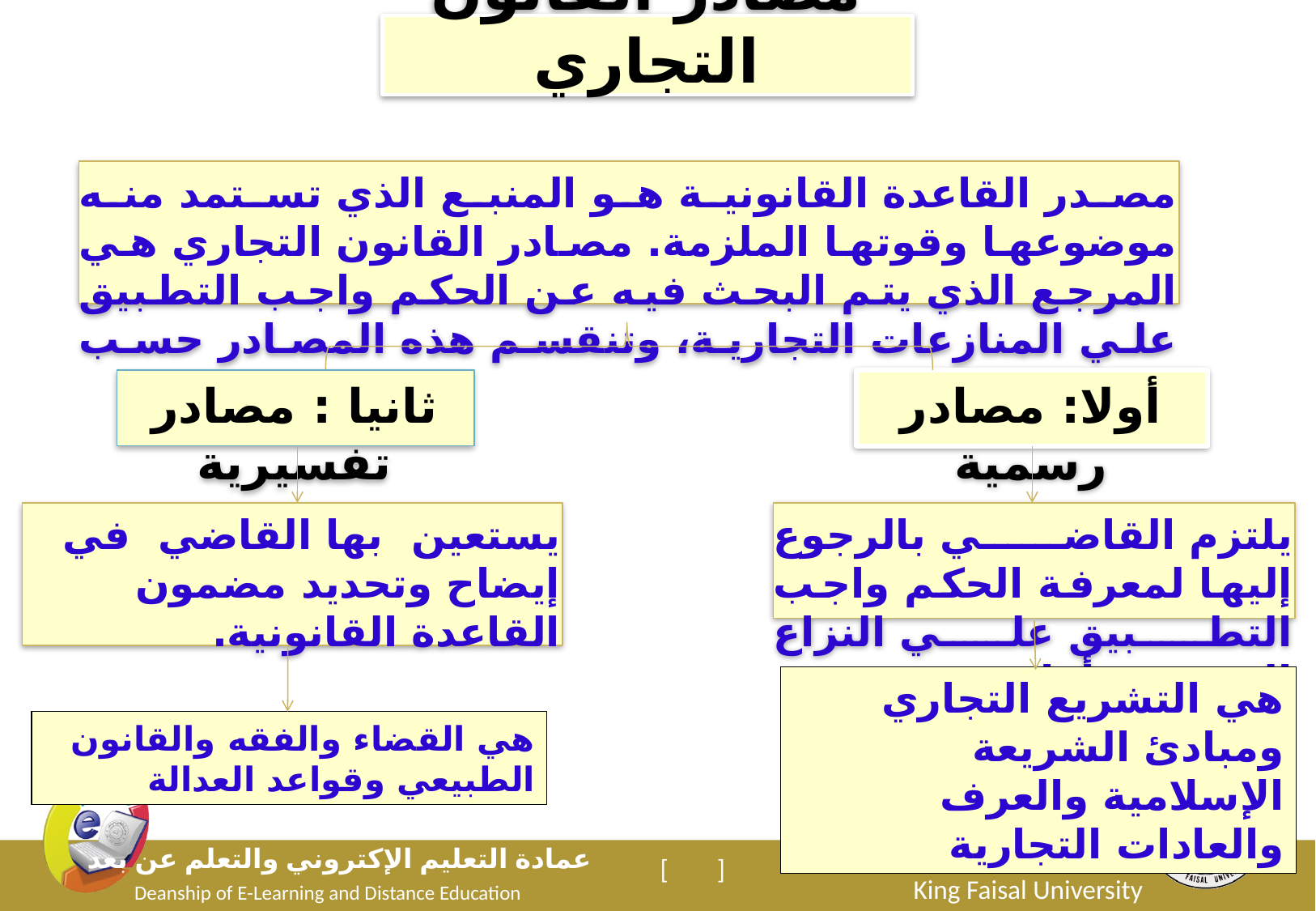

مصادر القانون التجاري

مصدر القاعدة القانونية هو المنبع الذي تستمد منه موضوعها وقوتها الملزمة. مصادر القانون التجاري هي المرجع الذي يتم البحث فيه عن الحكم واجب التطبيق علي المنازعات التجارية، وتنقسم هذه المصادر حسب إلزامها إلي:
ثانيا : مصادر تفسيرية
أولا: مصادر رسمية
يستعين  بها القاضي  في إيضاح وتحديد مضمون القاعدة القانونية.

يلتزم القاضي بالرجوع إليها لمعرفة الحكم واجب التطبيق علي النزاع المعروض أمامه.

هي التشريع التجاري ومبادئ الشريعة الإسلامية والعرف والعادات التجارية
هي القضاء والفقه والقانون الطبيعي وقواعد العدالة